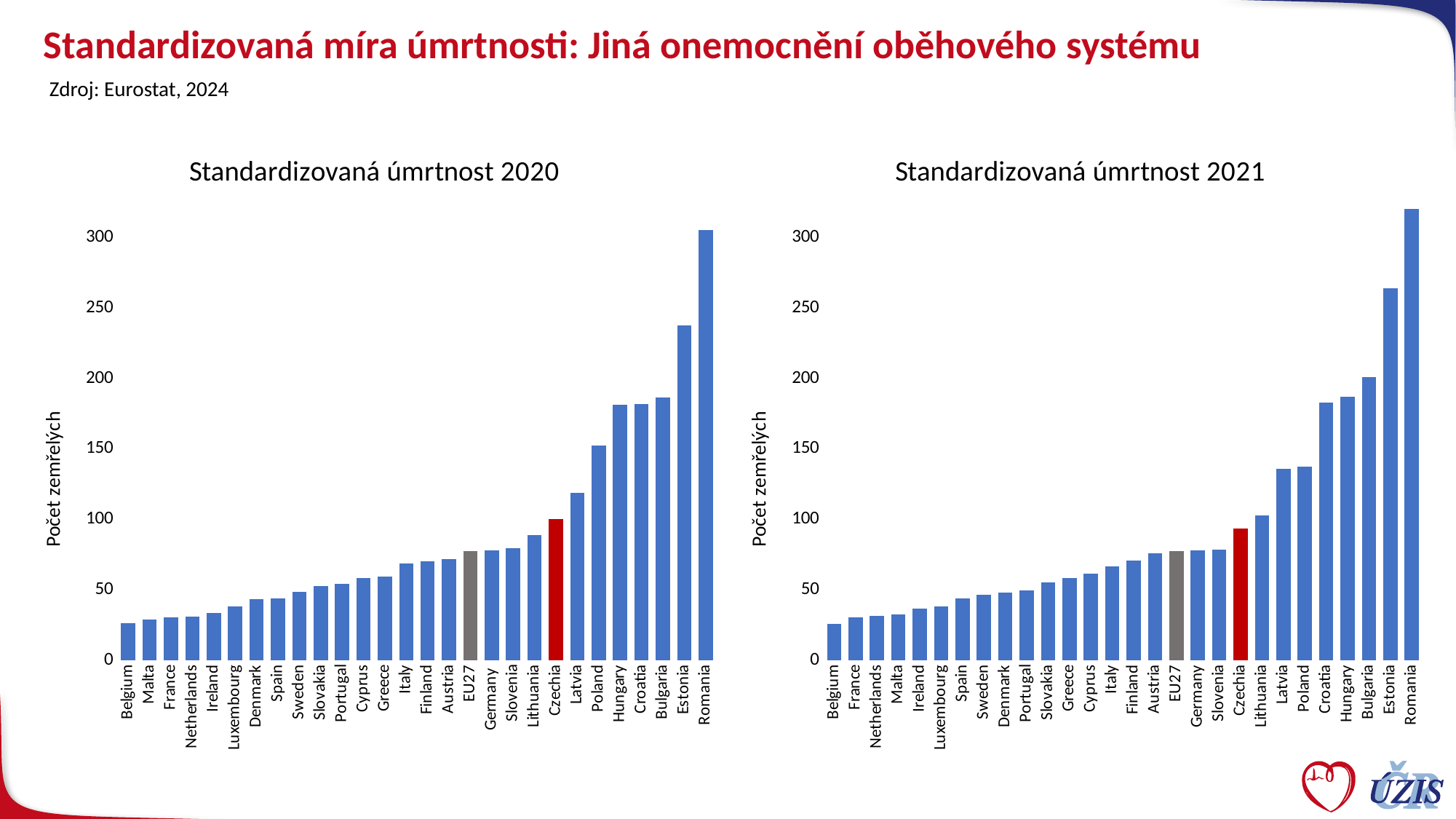

# Standardizovaná míra úmrtnosti: Jiná onemocnění oběhového systému
Zdroj: Eurostat, 2024

### Chart: Standardizovaná úmrtnost 2021

| Category | Řada 1 |
|---|---|
| Belgium | 26.1 |
| France | 30.62 |
| Netherlands | 31.37 |
| Malta | 32.61 |
| Ireland | 36.76 |
| Luxembourg | 38.09 |
| Spain | 44.21 |
| Sweden | 46.52 |
| Denmark | 47.88 |
| Portugal | 49.79 |
| Slovakia | 55.24 |
| Greece | 58.51 |
| Cyprus | 61.32 |
| Italy | 66.47 |
| Finland | 70.54 |
| Austria | 75.76 |
| EU27 | 77.72 |
| Germany | 77.81 |
| Slovenia | 78.41 |
| Czechia | 93.3 |
| Lithuania | 103.03 |
| Latvia | 135.69 |
| Poland | 137.63 |
| Croatia | 182.86 |
| Hungary | 186.9 |
| Bulgaria | 200.92 |
| Estonia | 264.05 |
| Romania | 352.71 |

### Chart: Standardizovaná úmrtnost 2020

| Category | Řada 1 |
|---|---|
| Belgium | 26.59 |
| Malta | 29.22 |
| France | 30.44 |
| Netherlands | 31.06 |
| Ireland | 33.64 |
| Luxembourg | 38.23 |
| Denmark | 43.57 |
| Spain | 44.16 |
| Sweden | 48.53 |
| Slovakia | 52.83 |
| Portugal | 54.07 |
| Cyprus | 58.6 |
| Greece | 59.4 |
| Italy | 68.79 |
| Finland | 70.39 |
| Austria | 71.87 |
| EU27 | 77.4 |
| Germany  | 77.92 |
| Slovenia | 79.69 |
| Lithuania | 89.05 |
| Czechia | 100.17 |
| Latvia | 118.64 |
| Poland | 152.29 |
| Hungary | 181.18 |
| Croatia | 181.97 |
| Bulgaria | 186.5 |
| Estonia | 237.78 |
| Romania | 304.95 |